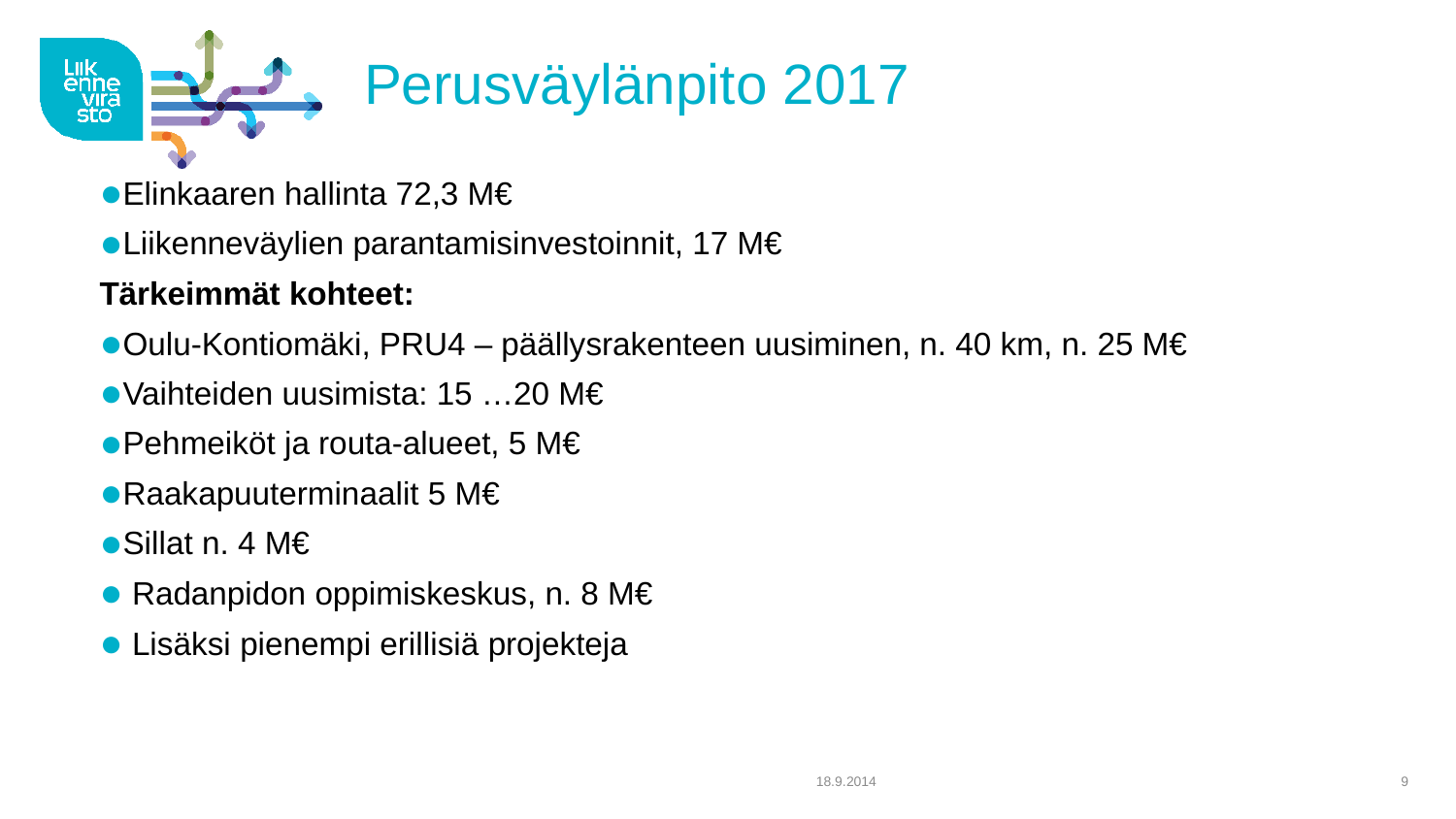

# Perusväylänpito 2017
Elinkaaren hallinta 72,3 M€
Liikenneväylien parantamisinvestoinnit, 17 M€
Tärkeimmät kohteet:
Oulu-Kontiomäki, PRU4 – päällysrakenteen uusiminen, n. 40 km, n. 25 M€
Vaihteiden uusimista: 15 …20 M€
Pehmeiköt ja routa-alueet, 5 M€
Raakapuuterminaalit 5 M€
Sillat n. 4 M€
 Radanpidon oppimiskeskus, n. 8 M€
 Lisäksi pienempi erillisiä projekteja
18.9.2014
9